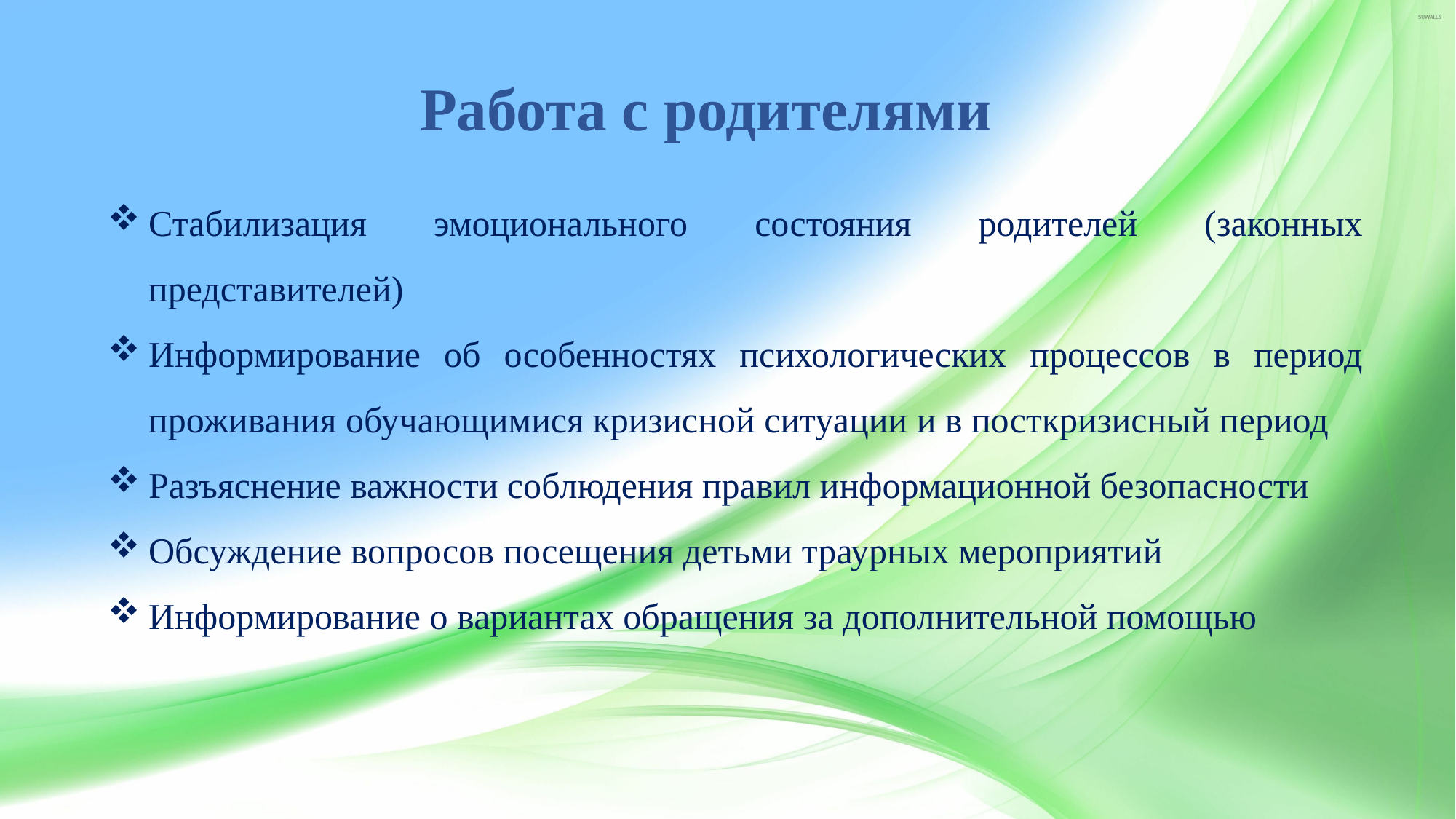

# Работа с родителями
Стабилизация эмоционального состояния родителей (законных представителей)
Информирование об особенностях психологических процессов в период проживания обучающимися кризисной ситуации и в посткризисный период
Разъяснение важности соблюдения правил информационной безопасности
Обсуждение вопросов посещения детьми траурных мероприятий
Информирование о вариантах обращения за дополнительной помощью